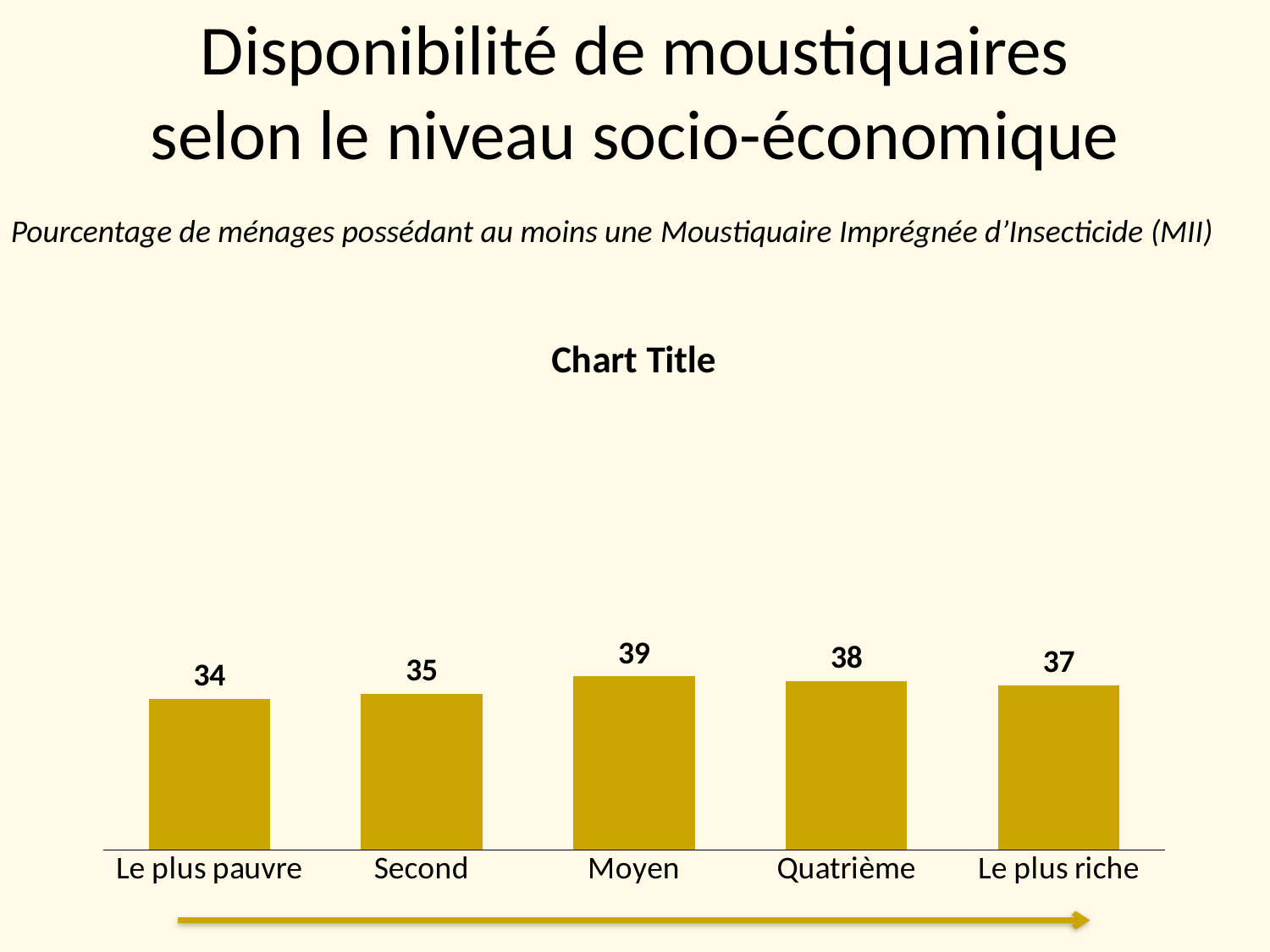

# Disponibilité de moustiquaires selon le niveau socio-économique
Pourcentage de ménages possédant au moins une Moustiquaire Imprégnée d’Insecticide (MII)

### Chart:

| Category |  |
|---|---|
| Le plus pauvre | 34.0 |
| Second | 35.0 |
| Moyen | 39.0 |
| Quatrième | 38.0 |
| Le plus riche | 37.0 |